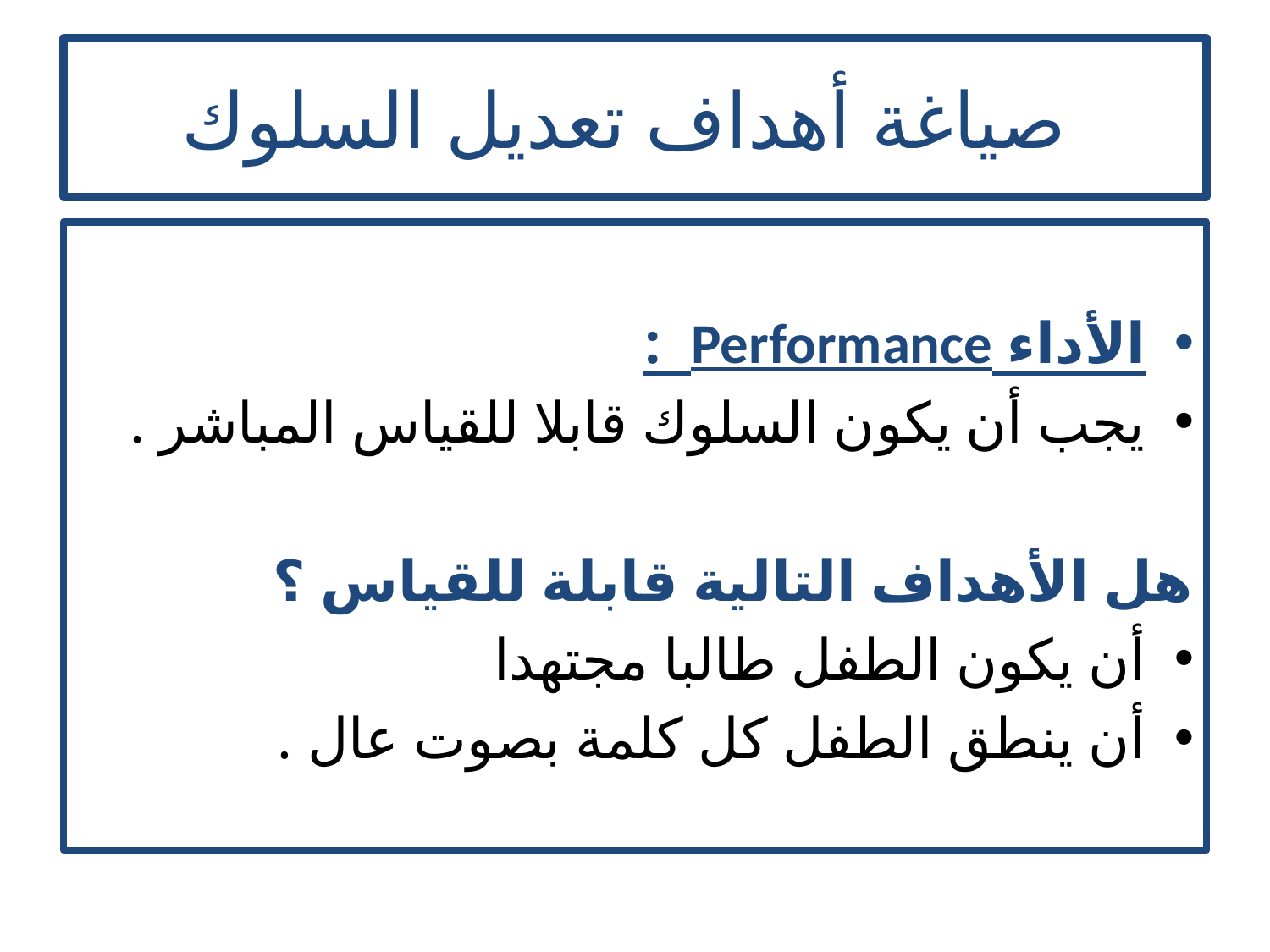

# صياغة أهداف تعديل السلوك

الأداء Performance  :
يجب أن يكون السلوك قابلا للقياس المباشر .

هل الأهداف التالية قابلة للقياس ؟
أن يكون الطفل طالبا مجتهدا
أن ينطق الطفل كل كلمة بصوت عال .